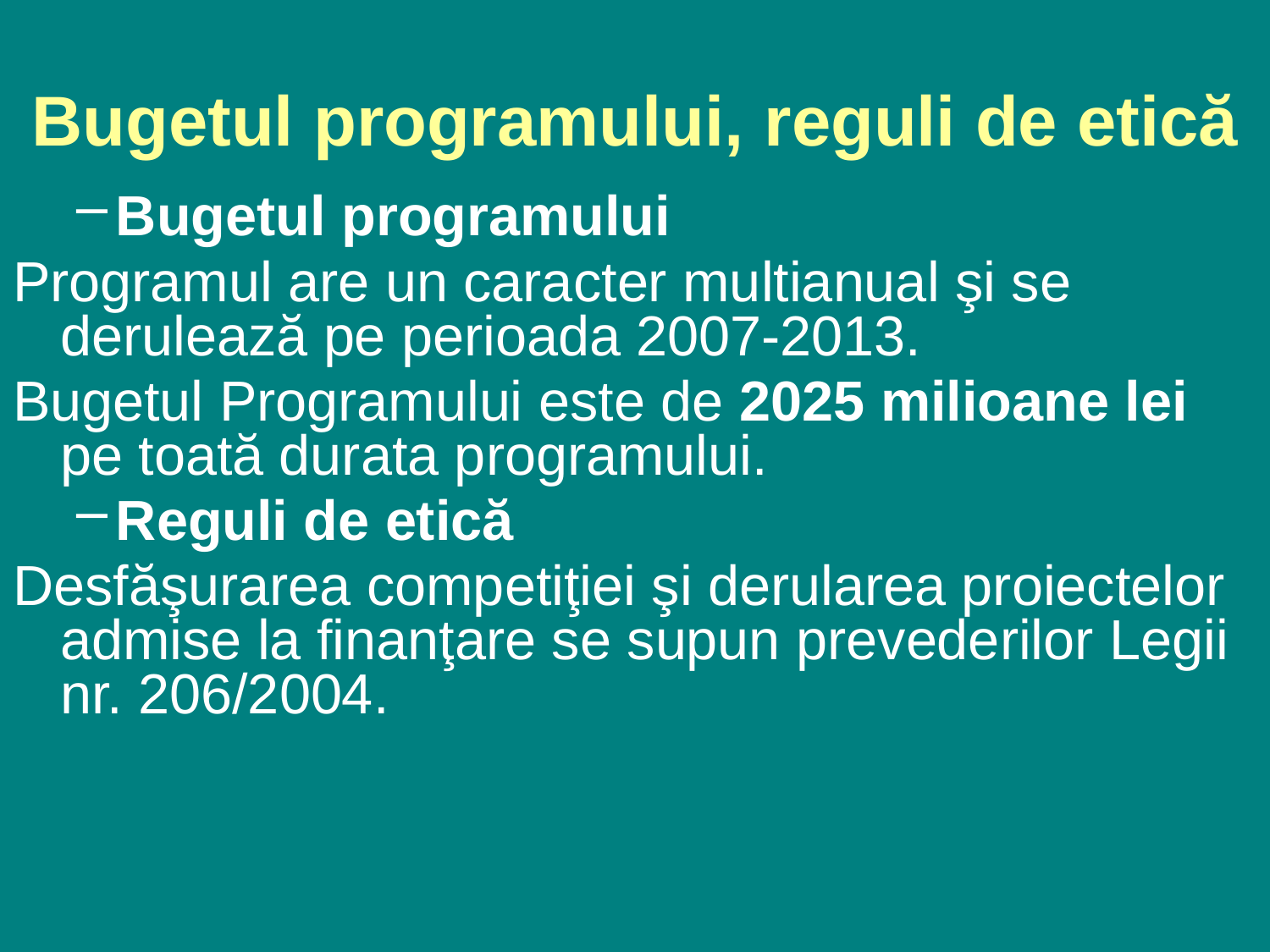

# Bugetul programului, reguli de etică
Bugetul programului
Programul are un caracter multianual şi se derulează pe perioada 2007-2013.
Bugetul Programului este de 2025 milioane lei pe toată durata programului.
Reguli de etică
Desfăşurarea competiţiei şi derularea proiectelor admise la finanţare se supun prevederilor Legii nr. 206/2004.